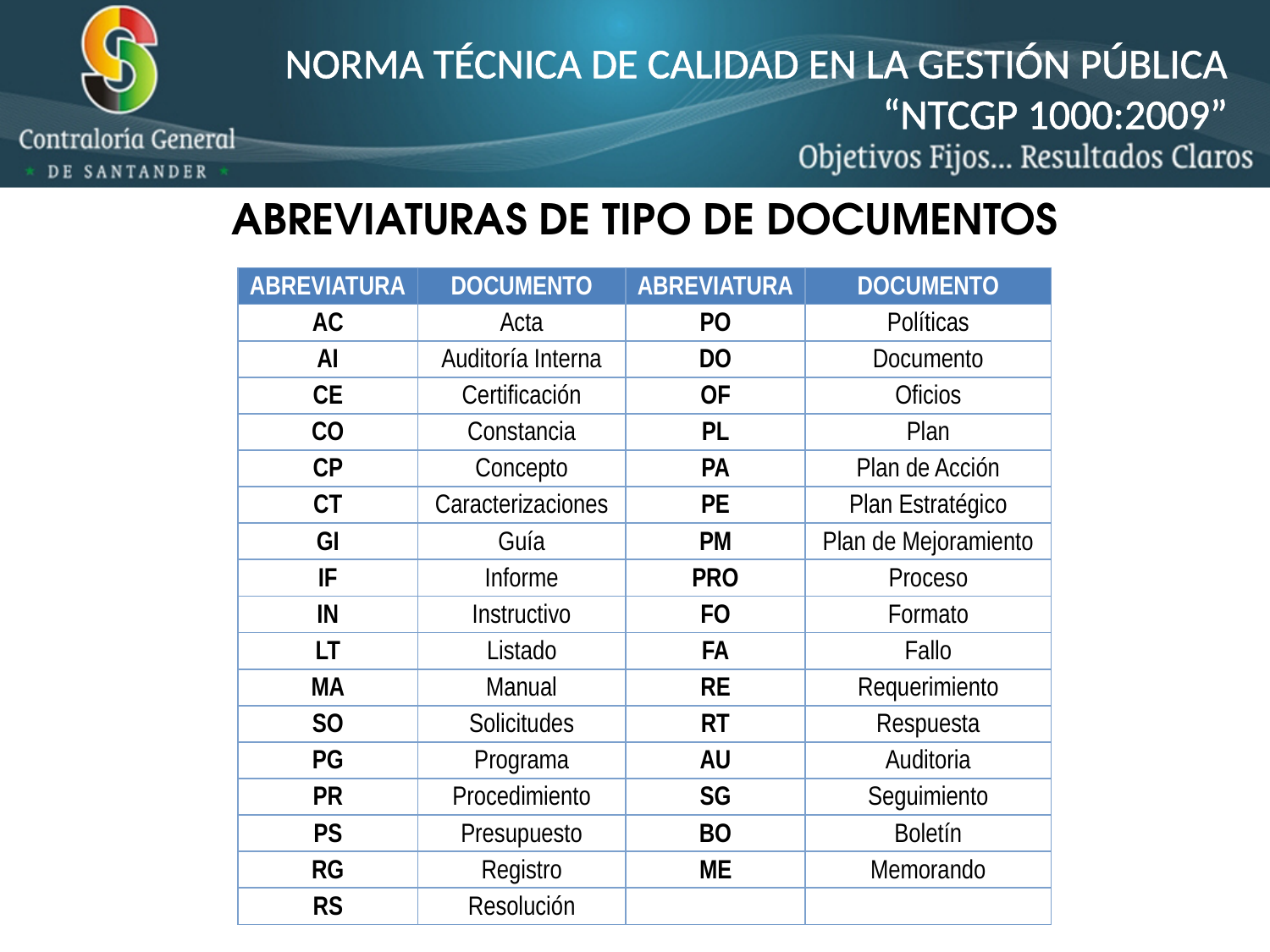

NORMA TÉCNICA DE CALIDAD EN LA GESTIÓN PÚBLICA
“NTCGP 1000:2009”
ABREVIATURAS DE TIPO DE DOCUMENTOS
| ABREVIATURA | DOCUMENTO | ABREVIATURA | DOCUMENTO |
| --- | --- | --- | --- |
| AC | Acta | PO | Políticas |
| AI | Auditoría Interna | DO | Documento |
| CE | Certificación | OF | Oficios |
| CO | Constancia | PL | Plan |
| CP | Concepto | PA | Plan de Acción |
| CT | Caracterizaciones | PE | Plan Estratégico |
| GI | Guía | PM | Plan de Mejoramiento |
| IF | Informe | PRO | Proceso |
| IN | Instructivo | FO | Formato |
| LT | Listado | FA | Fallo |
| MA | Manual | RE | Requerimiento |
| SO | Solicitudes | RT | Respuesta |
| PG | Programa | AU | Auditoria |
| PR | Procedimiento | SG | Seguimiento |
| PS | Presupuesto | BO | Boletín |
| RG | Registro | ME | Memorando |
| RS | Resolución |  |  |